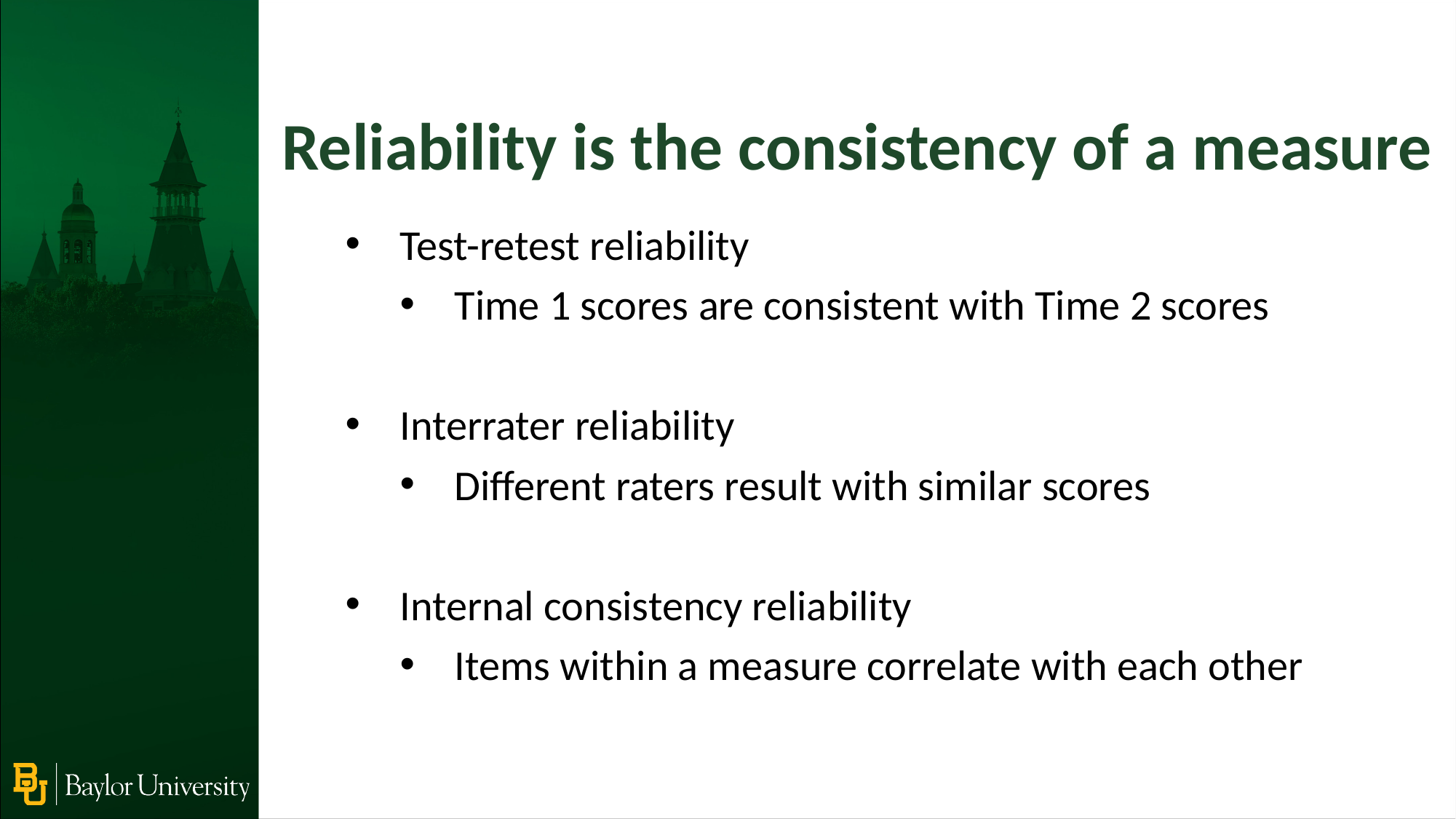

Reliability is the consistency of a measure
Test-retest reliability
Time 1 scores are consistent with Time 2 scores

Interrater reliability
Different raters result with similar scores

Internal consistency reliability
Items within a measure correlate with each other